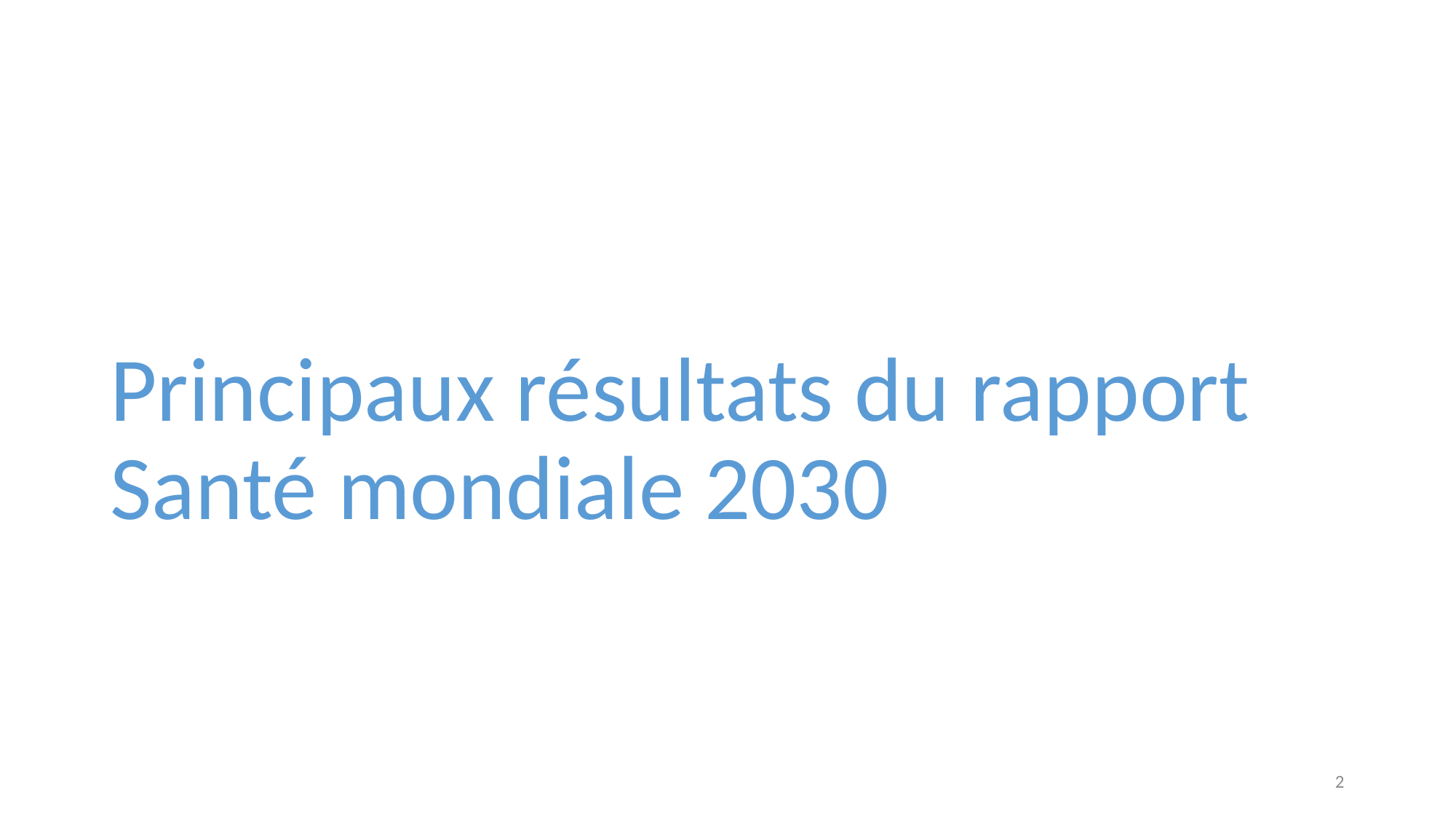

# Principaux résultats du rapport Santé mondiale 2030

2